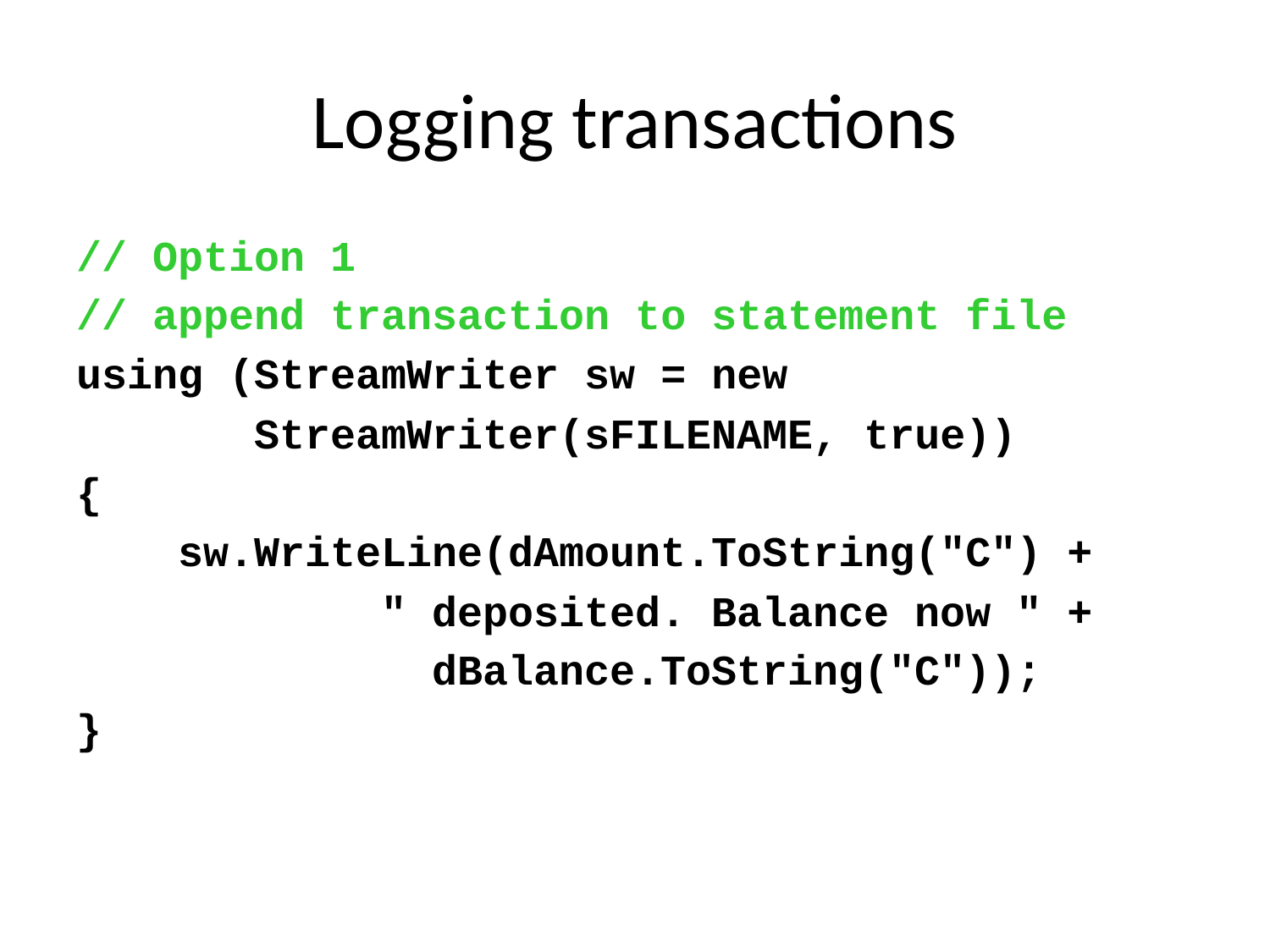

# Logging transactions
// Option 1
// append transaction to statement file
using (StreamWriter sw = new
       StreamWriter(sFILENAME, true))
{
    sw.WriteLine(dAmount.ToString("C") +
            " deposited. Balance now " +
              dBalance.ToString("C"));
}